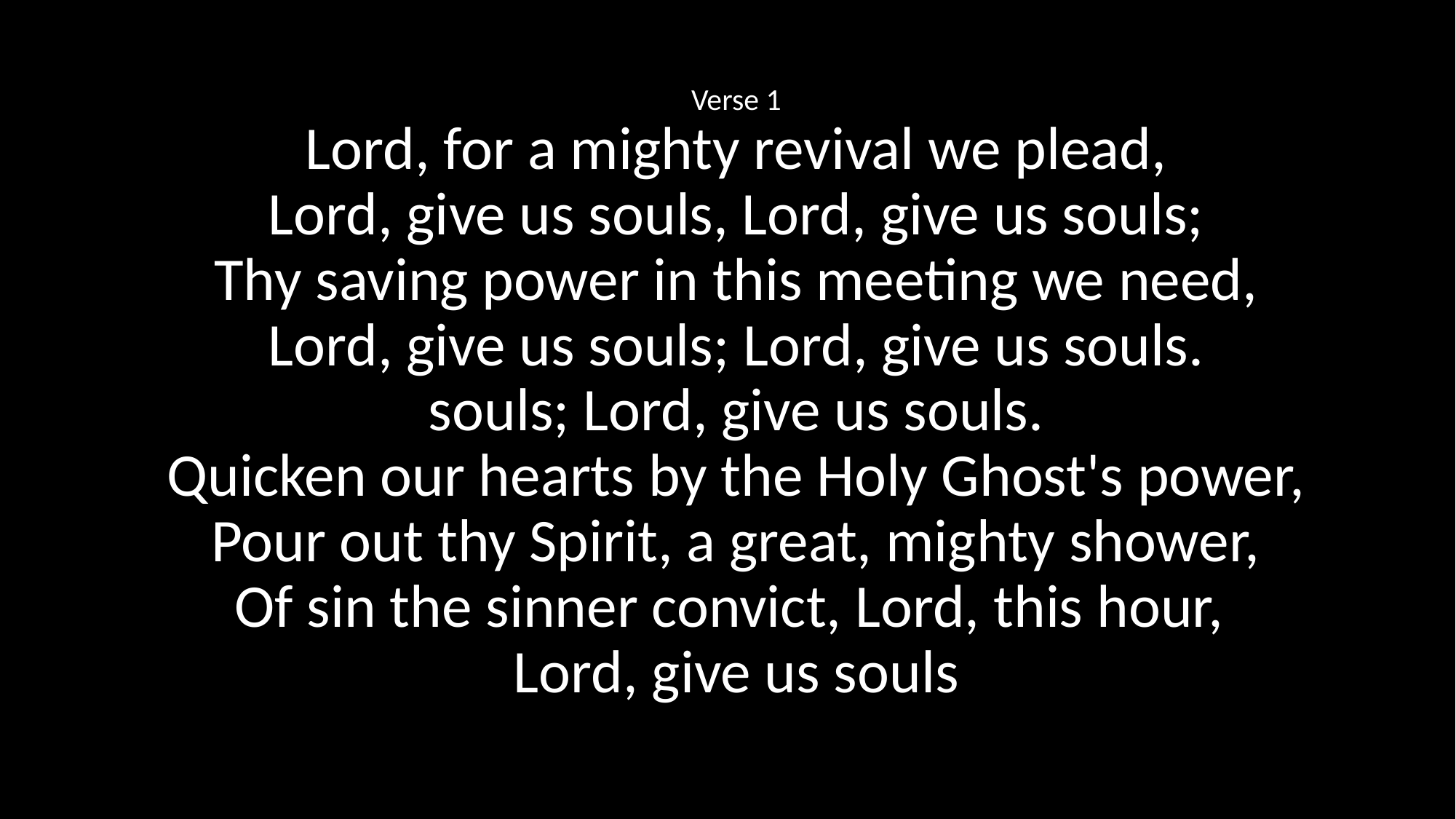

Verse 1
Lord, for a mighty revival we plead,
Lord, give us souls, Lord, give us souls;
Thy saving power in this meeting we need,
Lord, give us souls; Lord, give us souls.
souls; Lord, give us souls.
Quicken our hearts by the Holy Ghost's power,
Pour out thy Spirit, a great, mighty shower,
Of sin the sinner convict, Lord, this hour,
Lord, give us souls